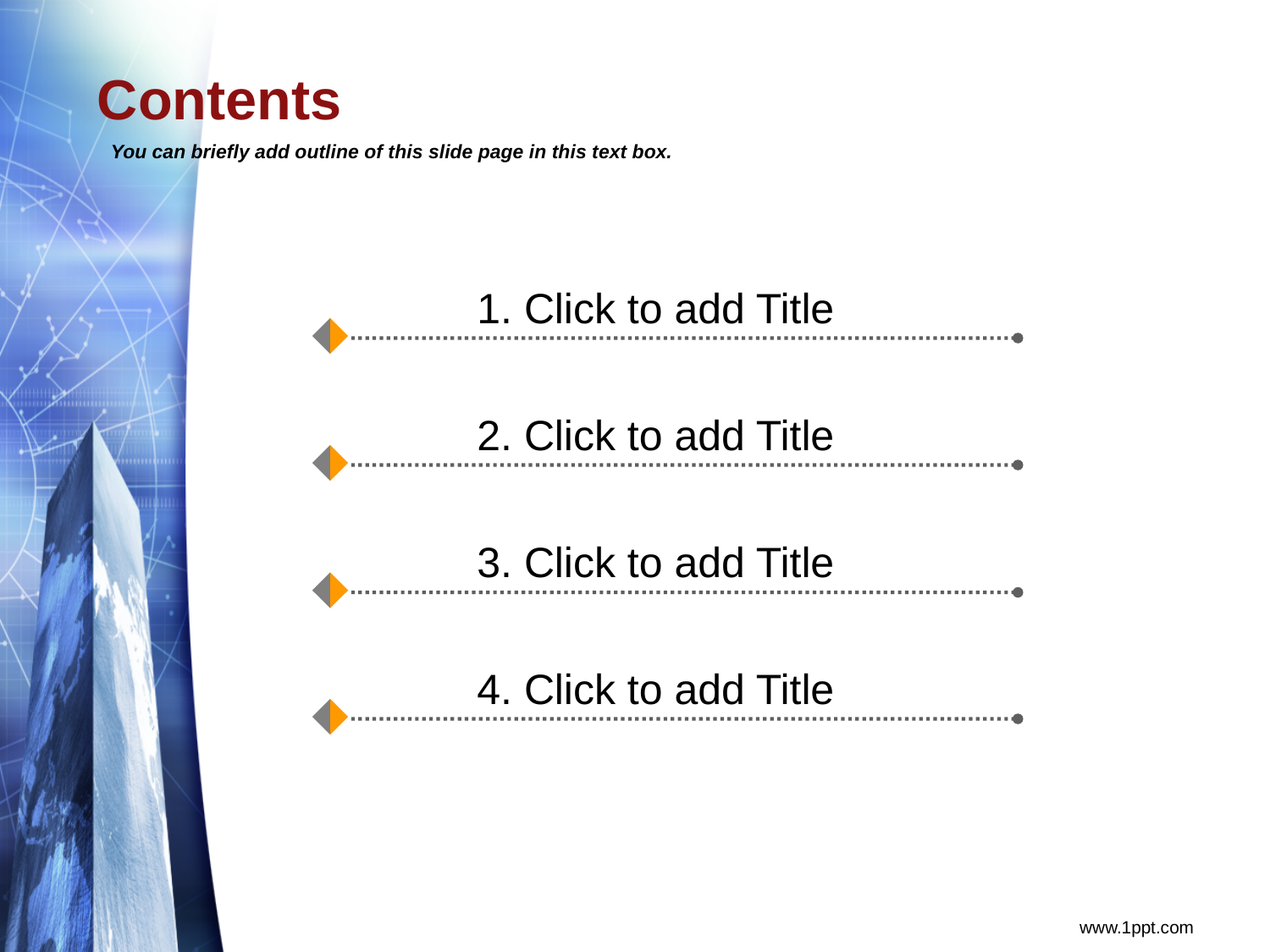

# Contents

You can briefly add outline of this slide page in this text box.
1. Click to add Title

2. Click to add Title

3. Click to add Title

4. Click to add Title

www.1ppt.com